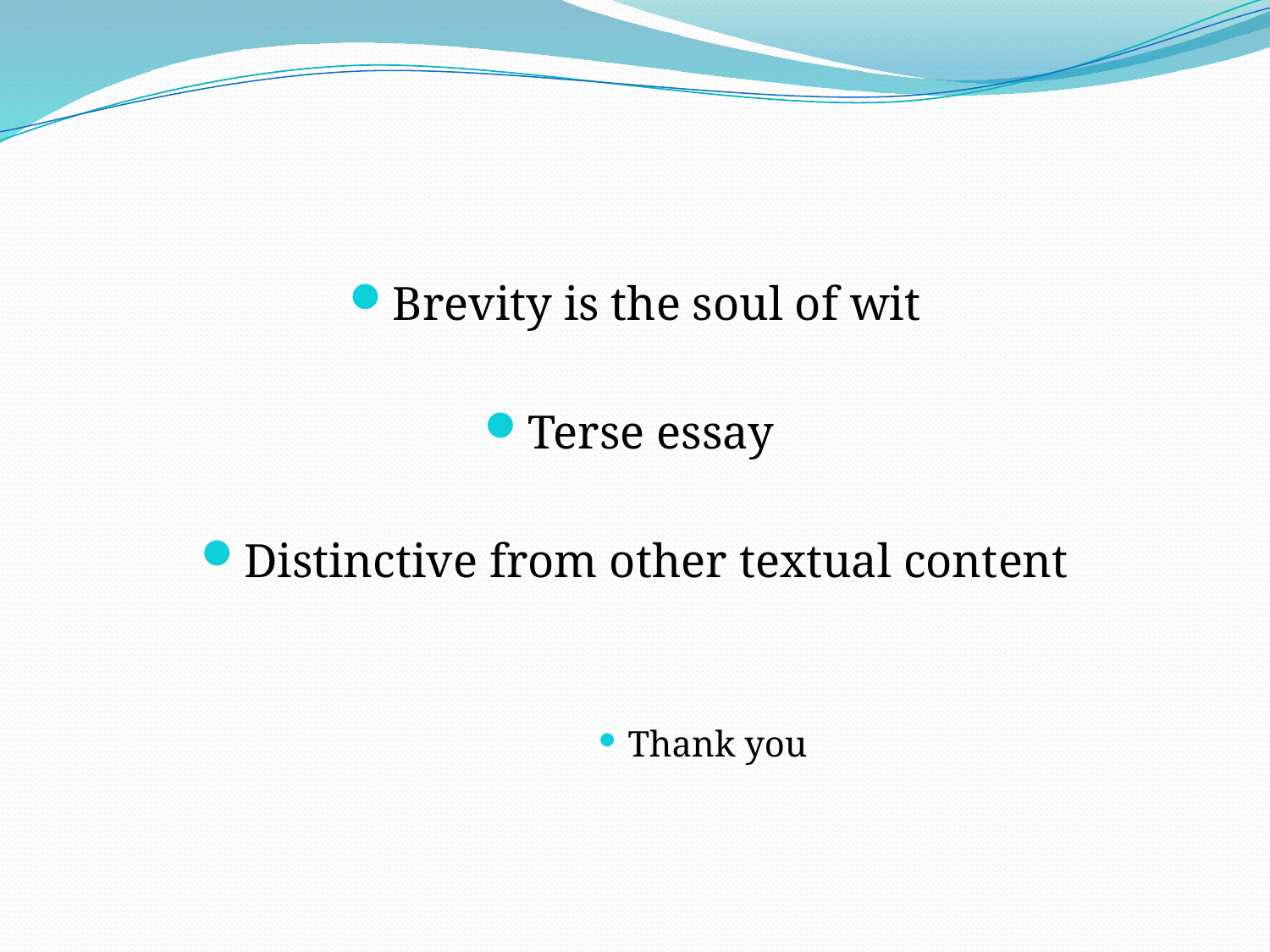

#
Brevity is the soul of wit

Terse essay

Distinctive from other textual content

Thank you